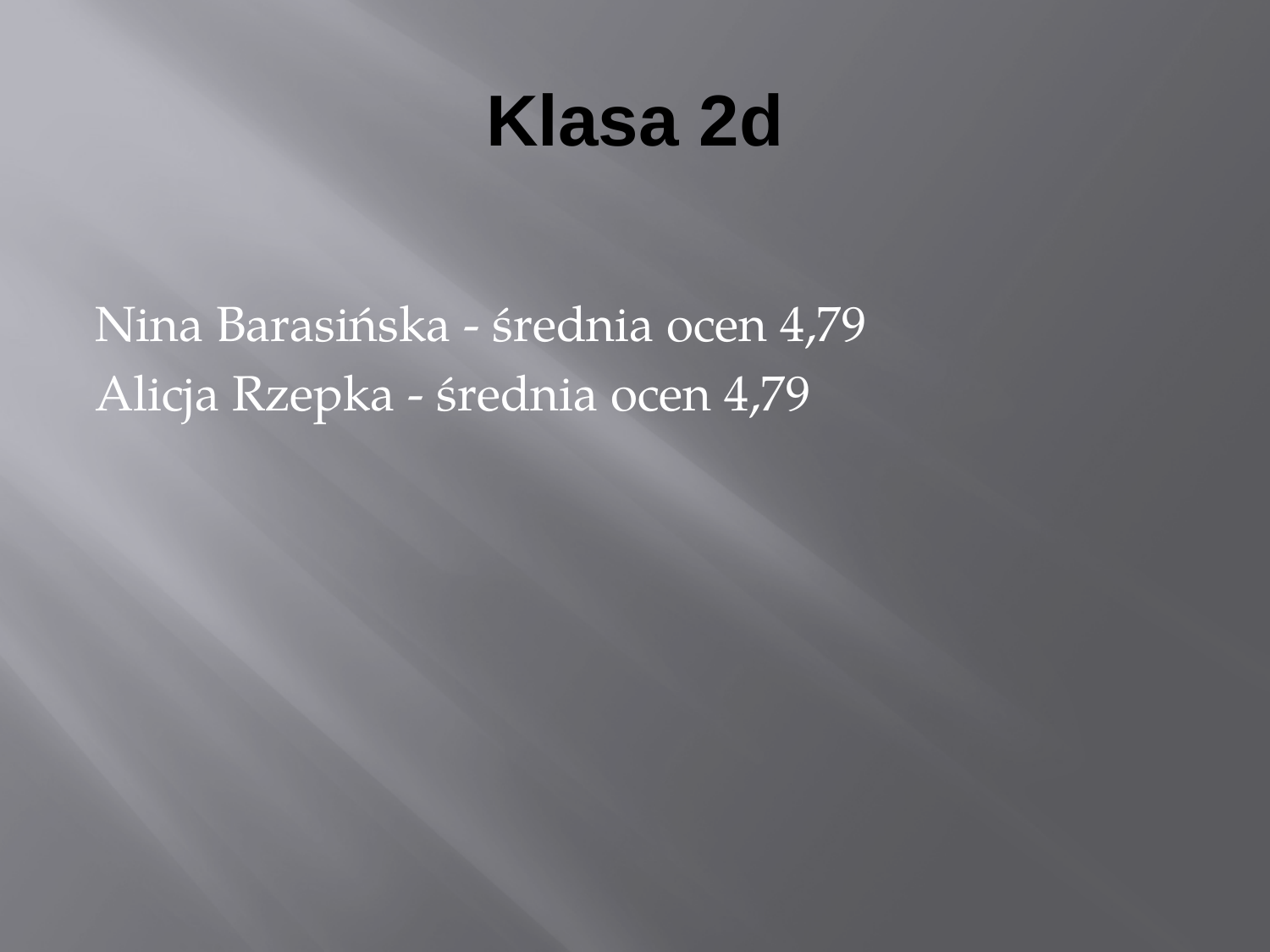

# Klasa 2d
Nina Barasińska - średnia ocen 4,79
Alicja Rzepka - średnia ocen 4,79